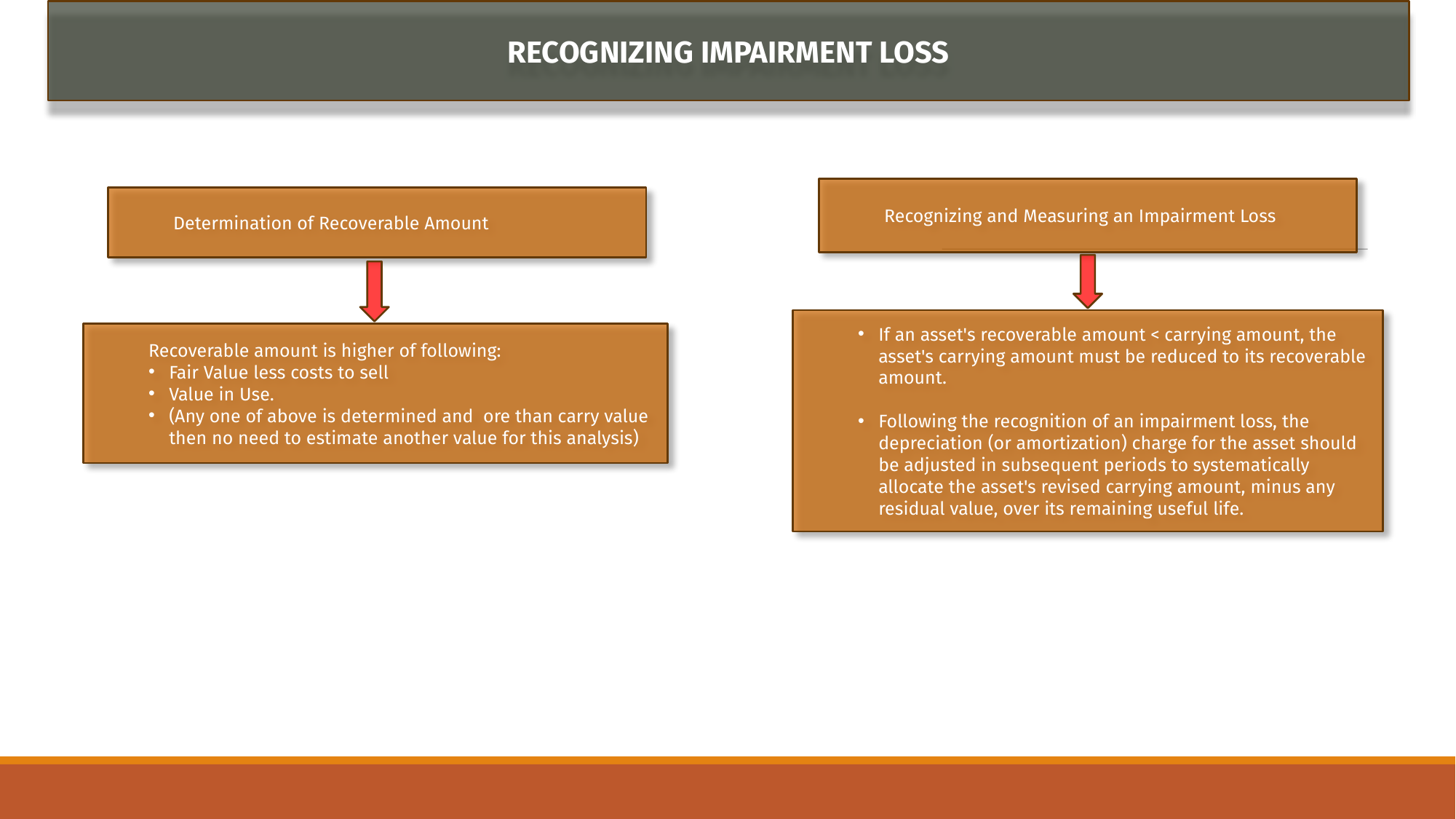

RECOGNIZING IMPAIRMENT LOSS
Recognizing and Measuring an Impairment Loss
Determination of Recoverable Amount

If an asset's recoverable amount < carrying amount, the asset's carrying amount must be reduced to its recoverable amount.

Following the recognition of an impairment loss, the depreciation (or amortization) charge for the asset should be adjusted in subsequent periods to systematically allocate the asset's revised carrying amount, minus any residual value, over its remaining useful life.
Recoverable amount is higher of following:
Fair Value less costs to sell
Value in Use.
(Any one of above is determined and  ore than carry value then no need to estimate another value for this analysis)